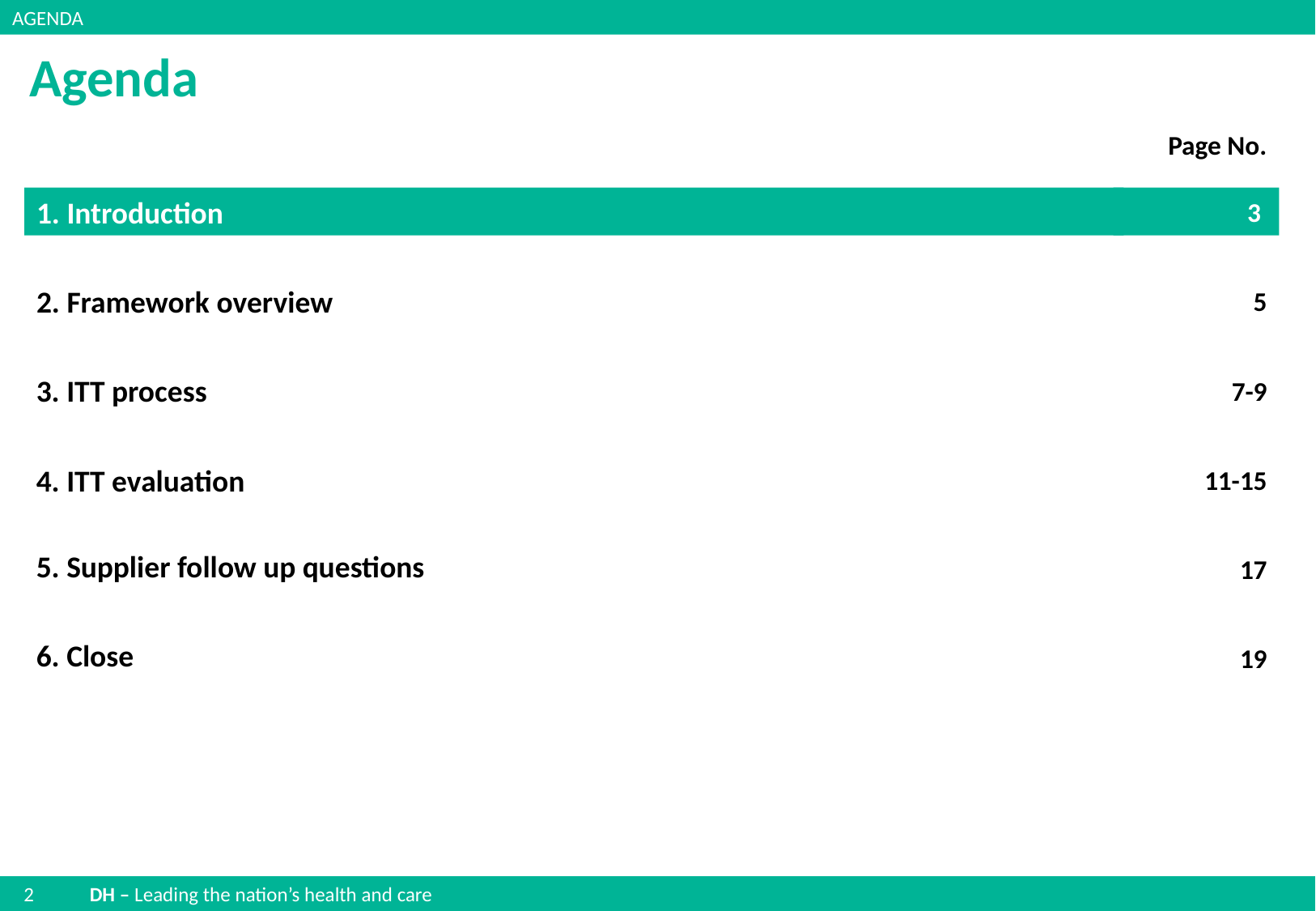

AGENDA
# Agenda
Page No.
1. Introduction
3
2. Framework overview
5
3. ITT process
7-9
4. ITT evaluation
11-15
5. Supplier follow up questions
17
6. Close
19